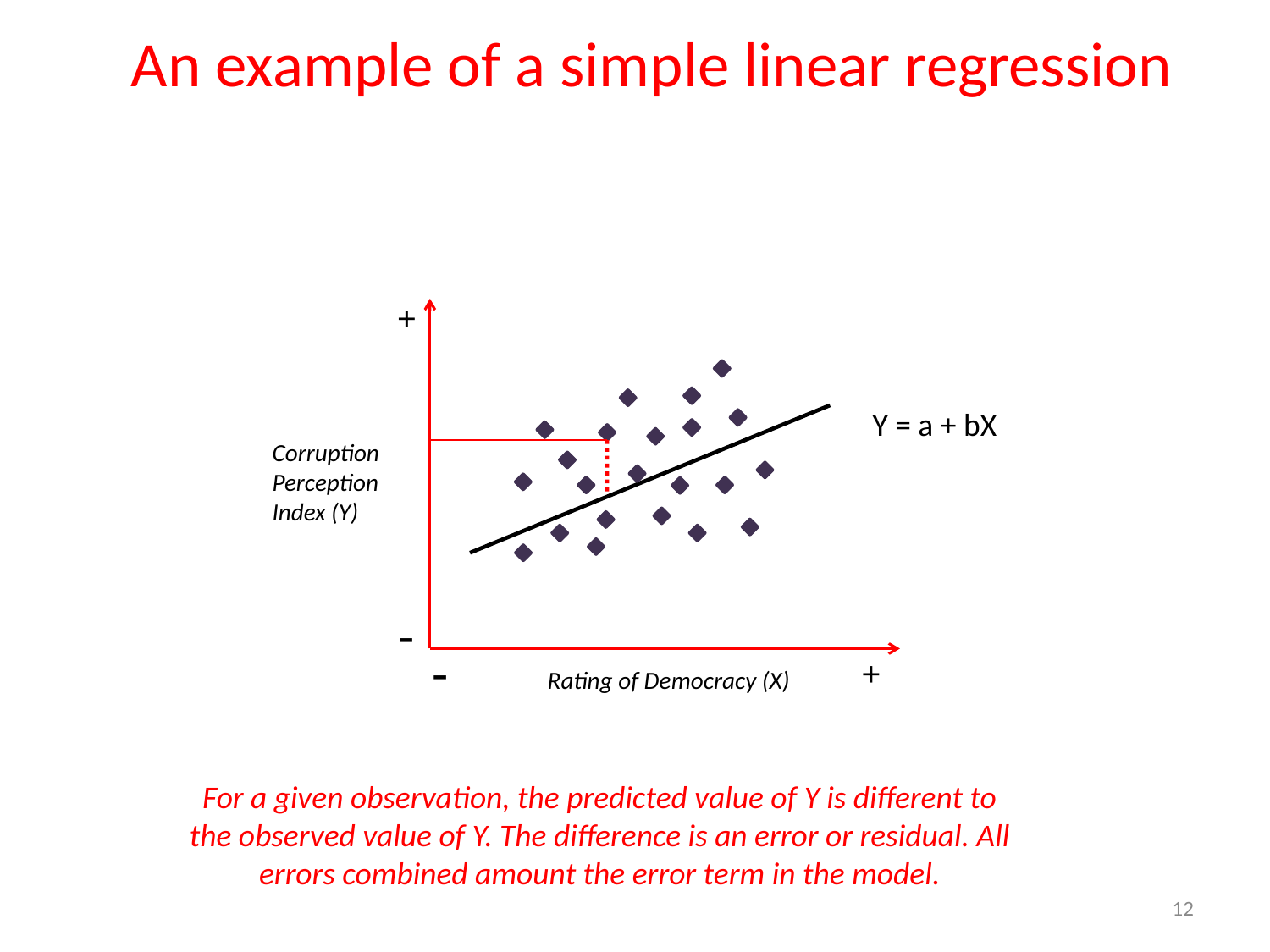

# An example of a simple linear regression
+
-
-
+

Y = a + bX

Corruption Perception
Index (Y)

Rating of Democracy (X)
For a given observation, the predicted value of Y is different to the observed value of Y. The difference is an error or residual. All errors combined amount the error term in the model.
12